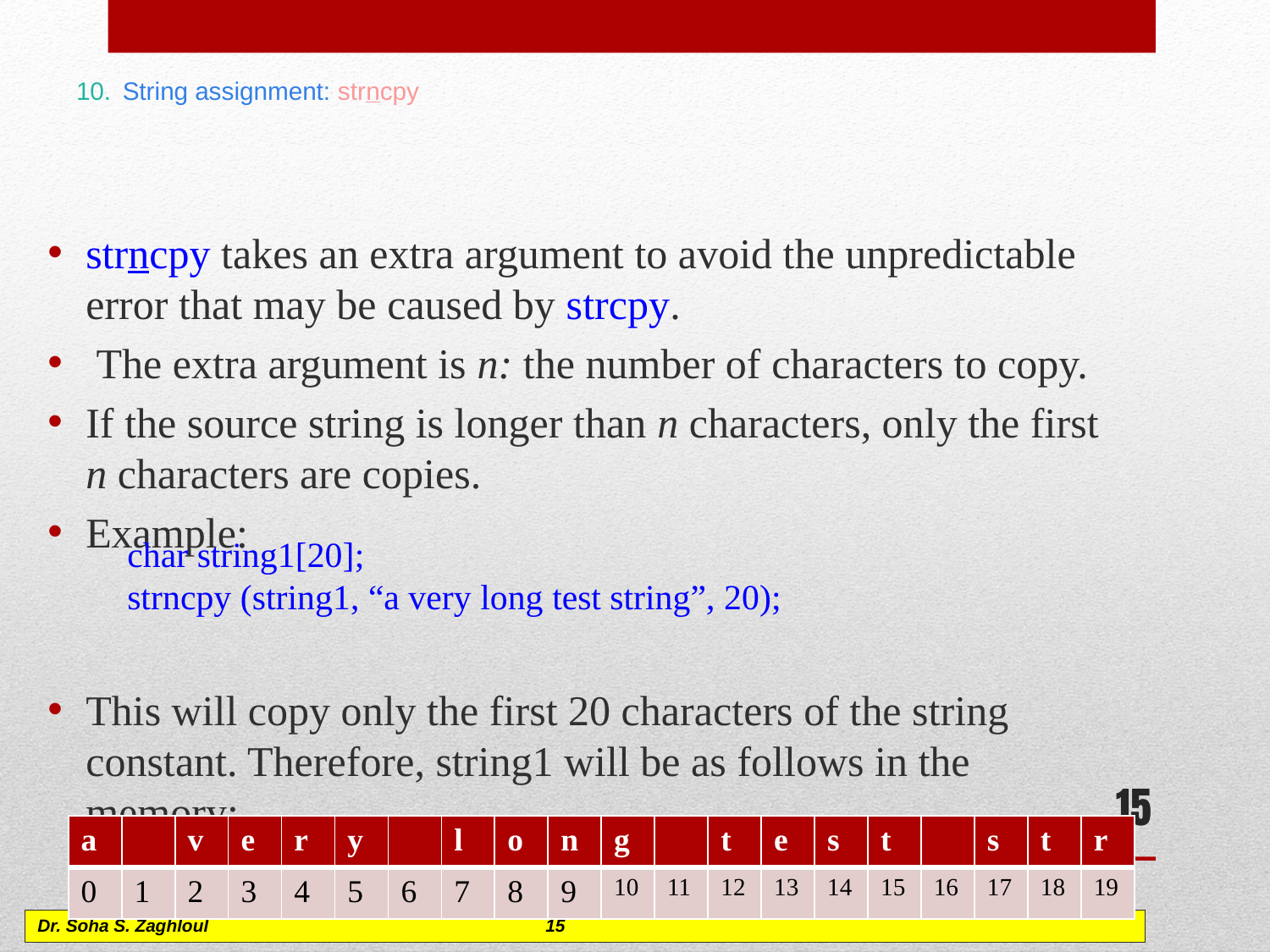

# 10. String assignment: strncpy
strncpy takes an extra argument to avoid the unpredictable error that may be caused by strcpy.
 The extra argument is n: the number of characters to copy.
If the source string is longer than n characters, only the first n characters are copies.
Example:

This will copy only the first 20 characters of the string constant. Therefore, string1 will be as follows in the memory:
char string1[20];
strncpy (string1, “a very long test string”, 20);
15
| a |  | v | e | r | y |  | l | o | n | g |  | t | e | s | t |  | s | t | r |
| --- | --- | --- | --- | --- | --- | --- | --- | --- | --- | --- | --- | --- | --- | --- | --- | --- | --- | --- | --- |
| 0 | 1 | 2 | 3 | 4 | 5 | 6 | 7 | 8 | 9 | 10 | 11 | 12 | 13 | 14 | 15 | 16 | 17 | 18 | 19 |
Dr. Soha S. Zaghloul	updated by Rasha  ALEidan
Dr. Soha S. Zaghloul			15